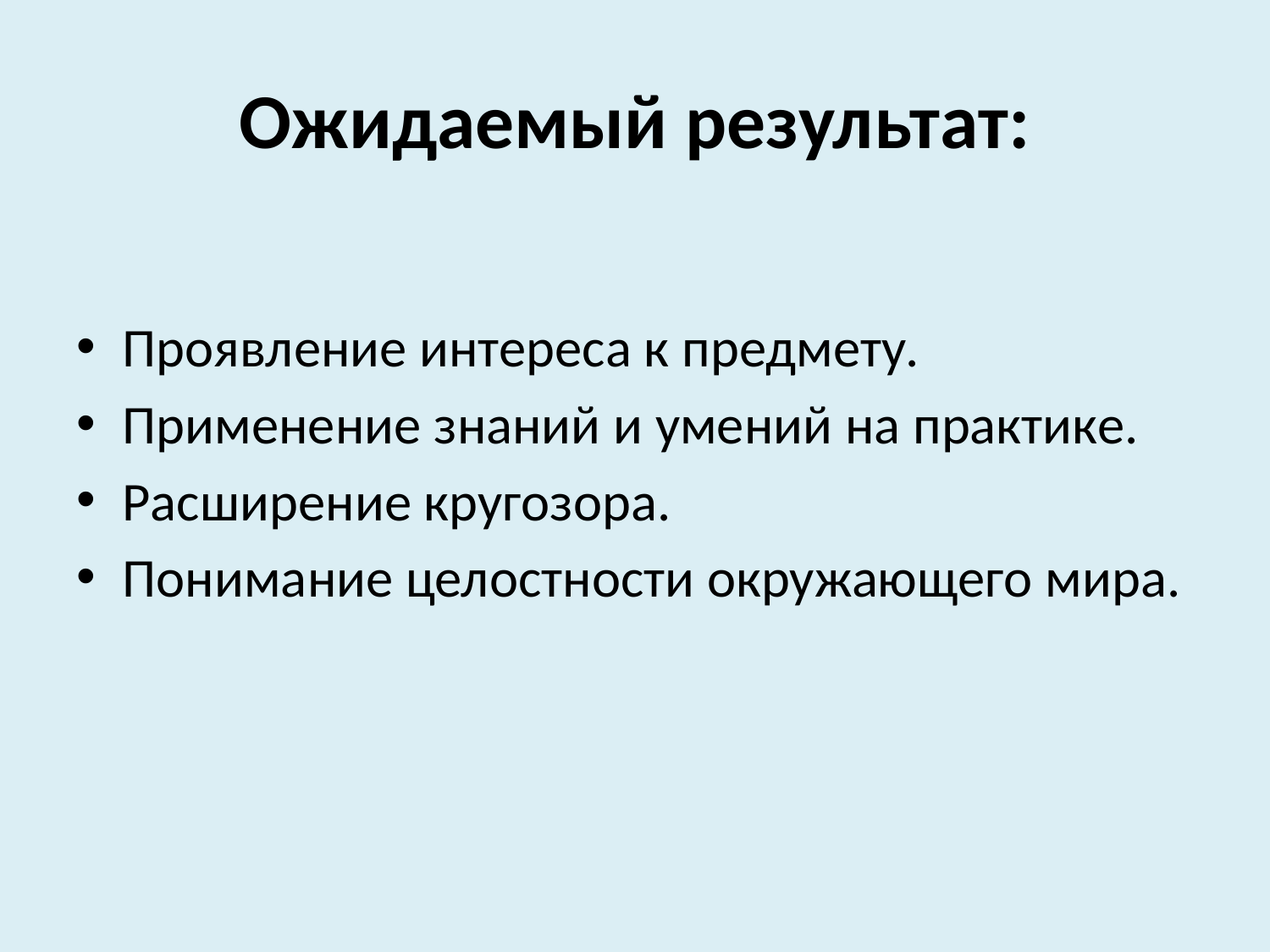

# Ожидаемый результат:
Проявление интереса к предмету.
Применение знаний и умений на практике.
Расширение кругозора.
Понимание целостности окружающего мира.